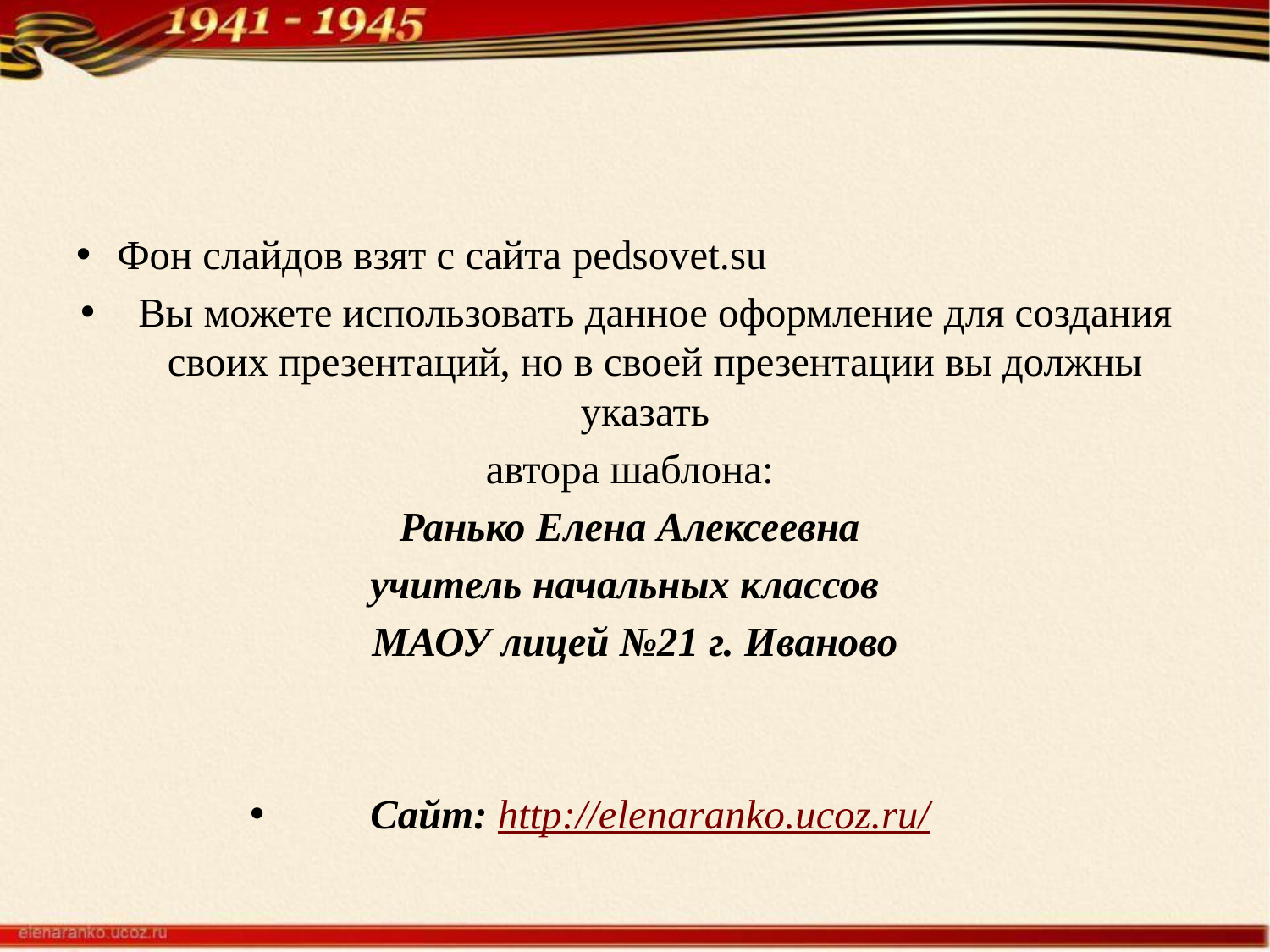

#
Фон слайдов взят с сайта pedsovet.su
Вы можете использовать данное оформление для создания своих презентаций, но в своей презентации вы должны указать
автора шаблона:
Ранько Елена Алексеевна
учитель начальных классов
МАОУ лицей №21 г. Иваново

Сайт: http://elenaranko.ucoz.ru/